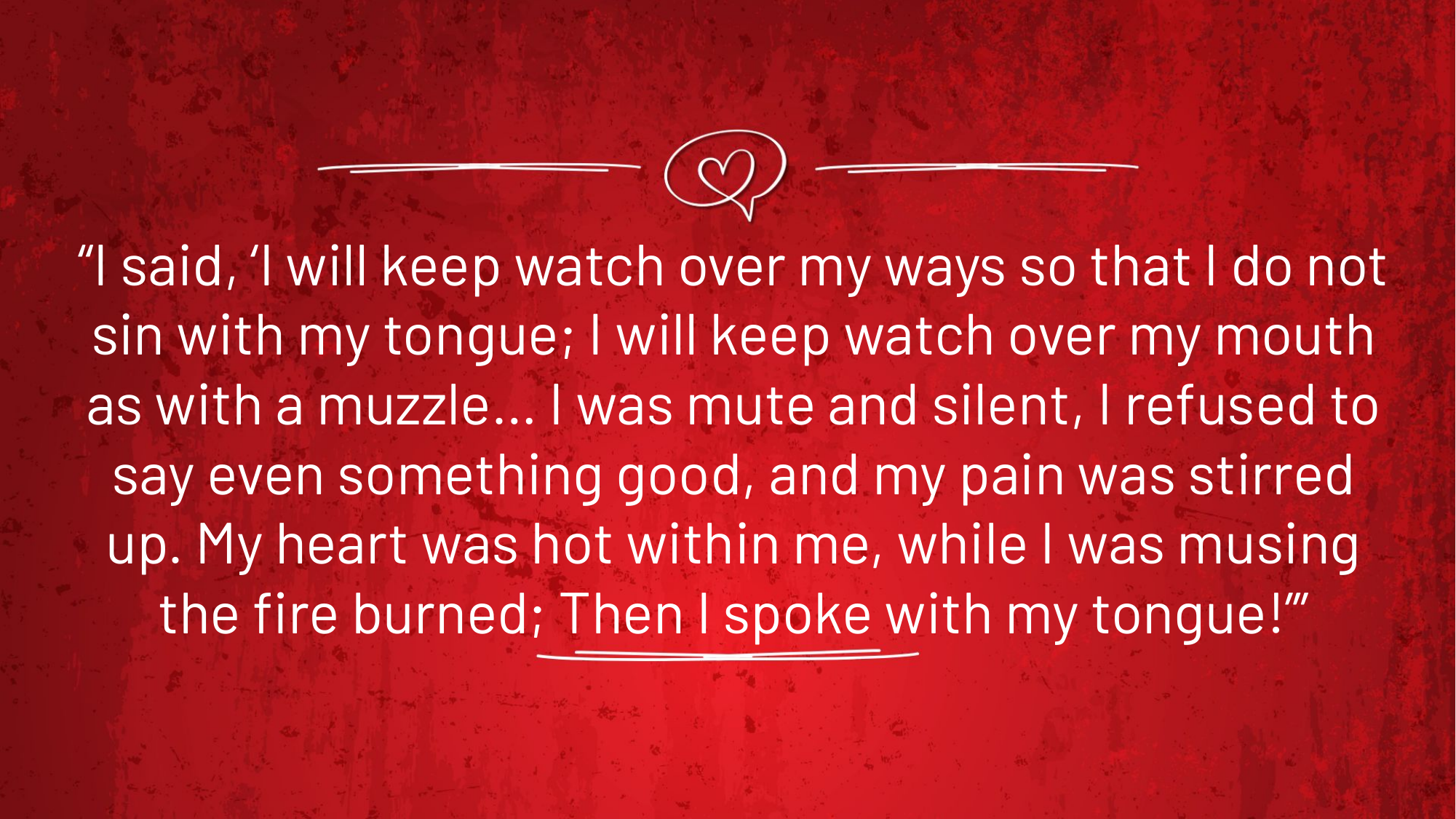

# “I said, ‘I will keep watch over my ways so that I do not sin with my tongue; I will keep watch over my mouth as with a muzzle… I was mute and silent, I refused to say even something good, and my pain was stirred up. My heart was hot within me, while I was musing the fire burned; Then I spoke with my tongue!’”